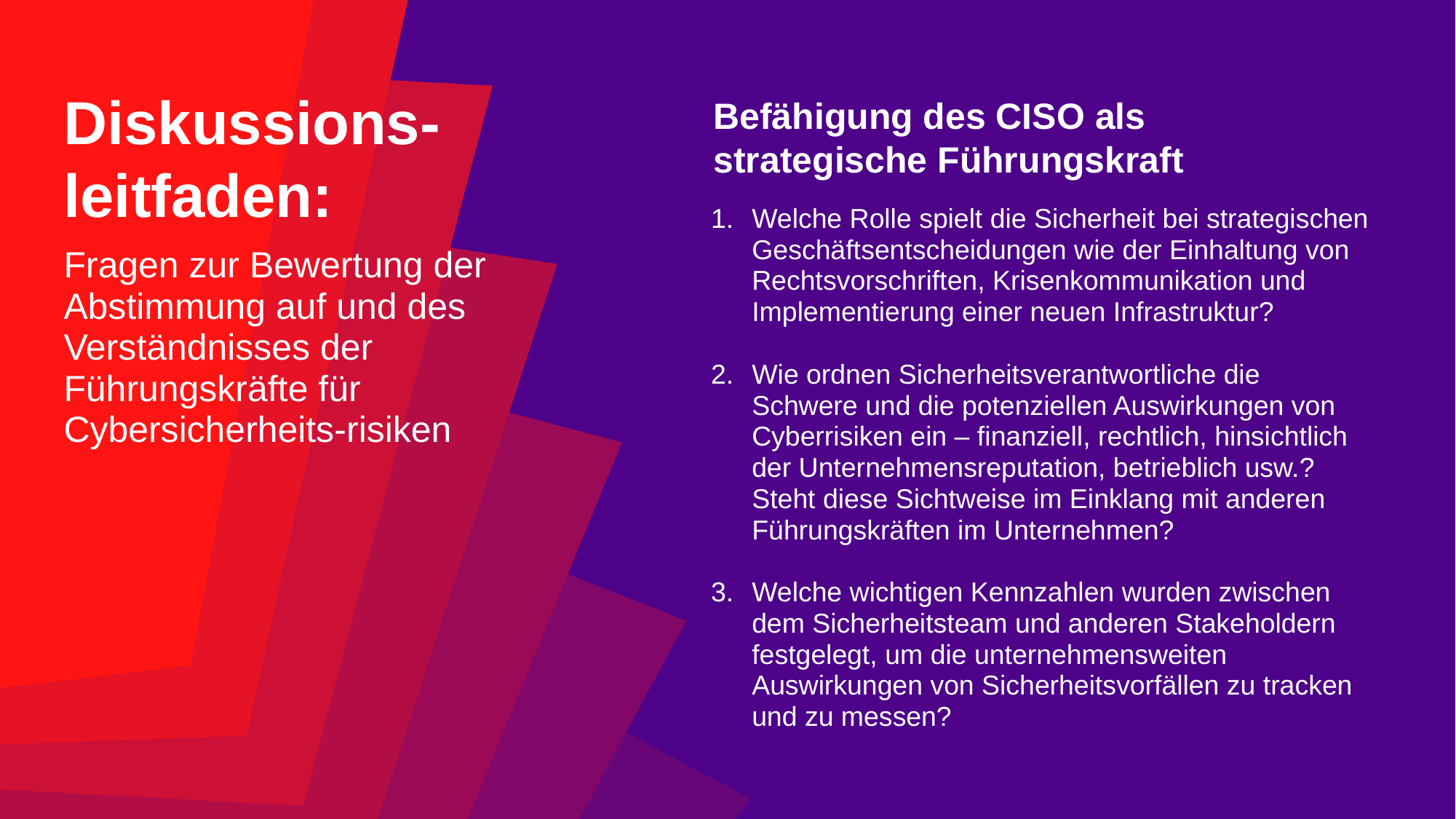

Diskussions-
leitfaden:
Befähigung des CISO als strategische Führungskraft

Welche Rolle spielt die Sicherheit bei strategischen Geschäftsentscheidungen wie der Einhaltung von Rechtsvorschriften, Krisenkommunikation und Implementierung einer neuen Infrastruktur?

Wie ordnen Sicherheitsverantwortliche die Schwere und die potenziellen Auswirkungen von Cyberrisiken ein – finanziell, rechtlich, hinsichtlich der Unternehmensreputation, betrieblich usw.? 
Steht diese Sichtweise im Einklang mit anderen Führungskräften im Unternehmen?

Welche wichtigen Kennzahlen wurden zwischen dem Sicherheitsteam und anderen Stakeholdern festgelegt, um die unternehmensweiten Auswirkungen von Sicherheitsvorfällen zu tracken und zu messen?

Fragen zur Bewertung der Abstimmung auf und des Verständnisses der Führungskräfte für Cybersicherheits-risiken